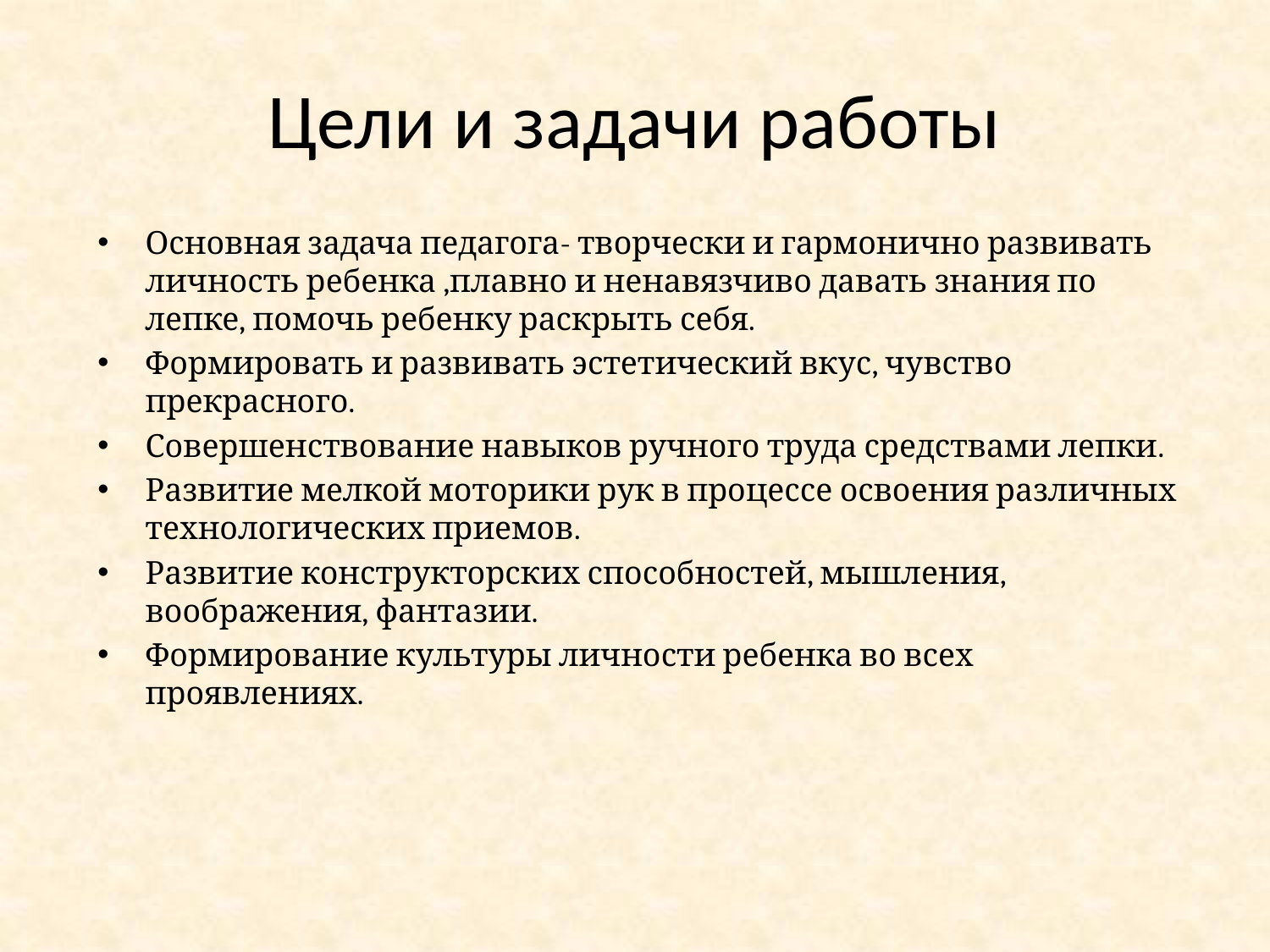

# Цели и задачи работы
Основная задача педагога- творчески и гармонично развивать личность ребенка ,плавно и ненавязчиво давать знания по лепке, помочь ребенку раскрыть себя.
Формировать и развивать эстетический вкус, чувство прекрасного.
Совершенствование навыков ручного труда средствами лепки.
Развитие мелкой моторики рук в процессе освоения различных технологических приемов.
Развитие конструкторских способностей, мышления, воображения, фантазии.
Формирование культуры личности ребенка во всех проявлениях.